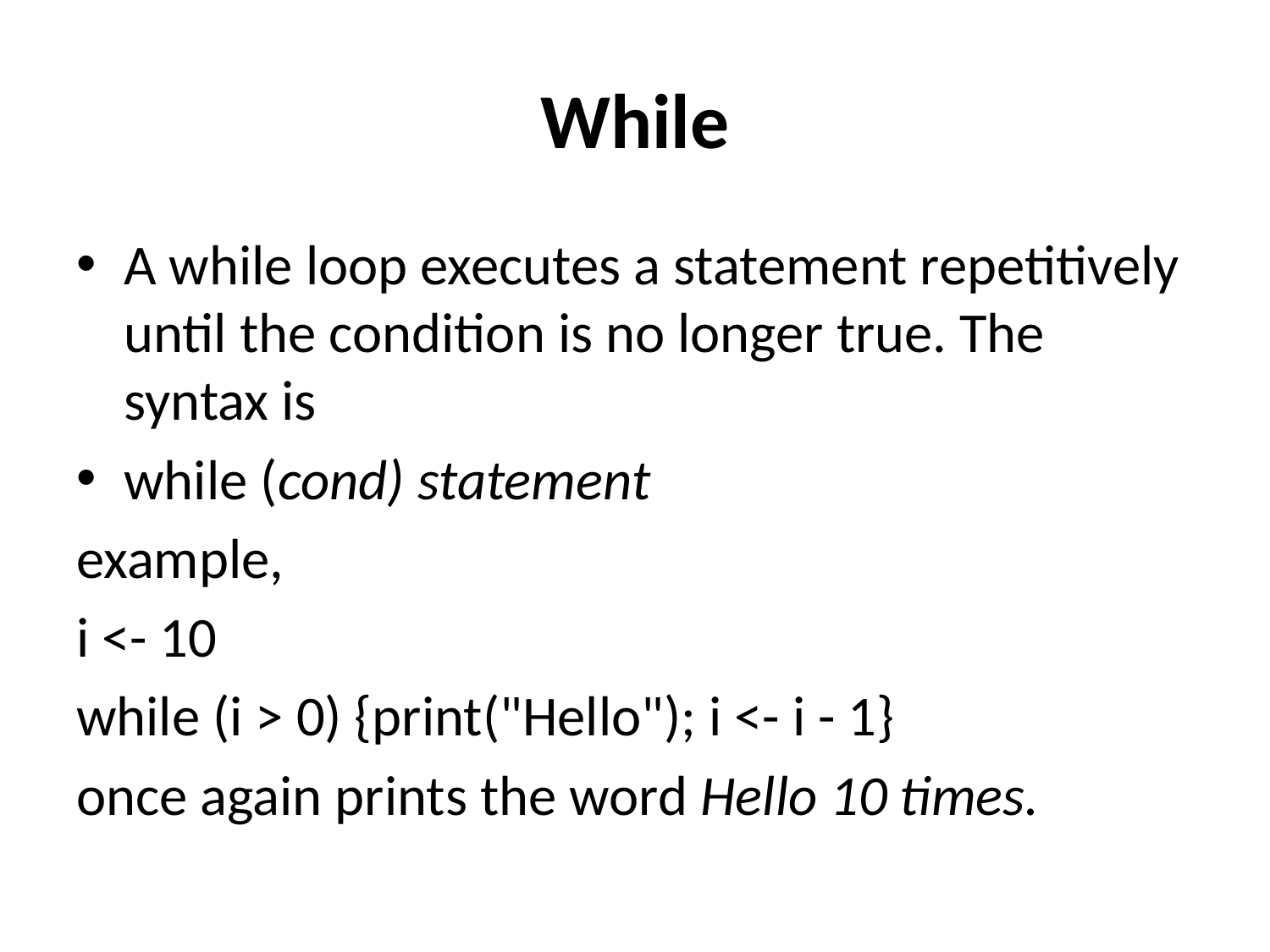

# While
A while loop executes a statement repetitively until the condition is no longer true. The syntax is
while (cond) statement
example,
i <- 10
while (i > 0) {print("Hello"); i <- i - 1}
once again prints the word Hello 10 times.